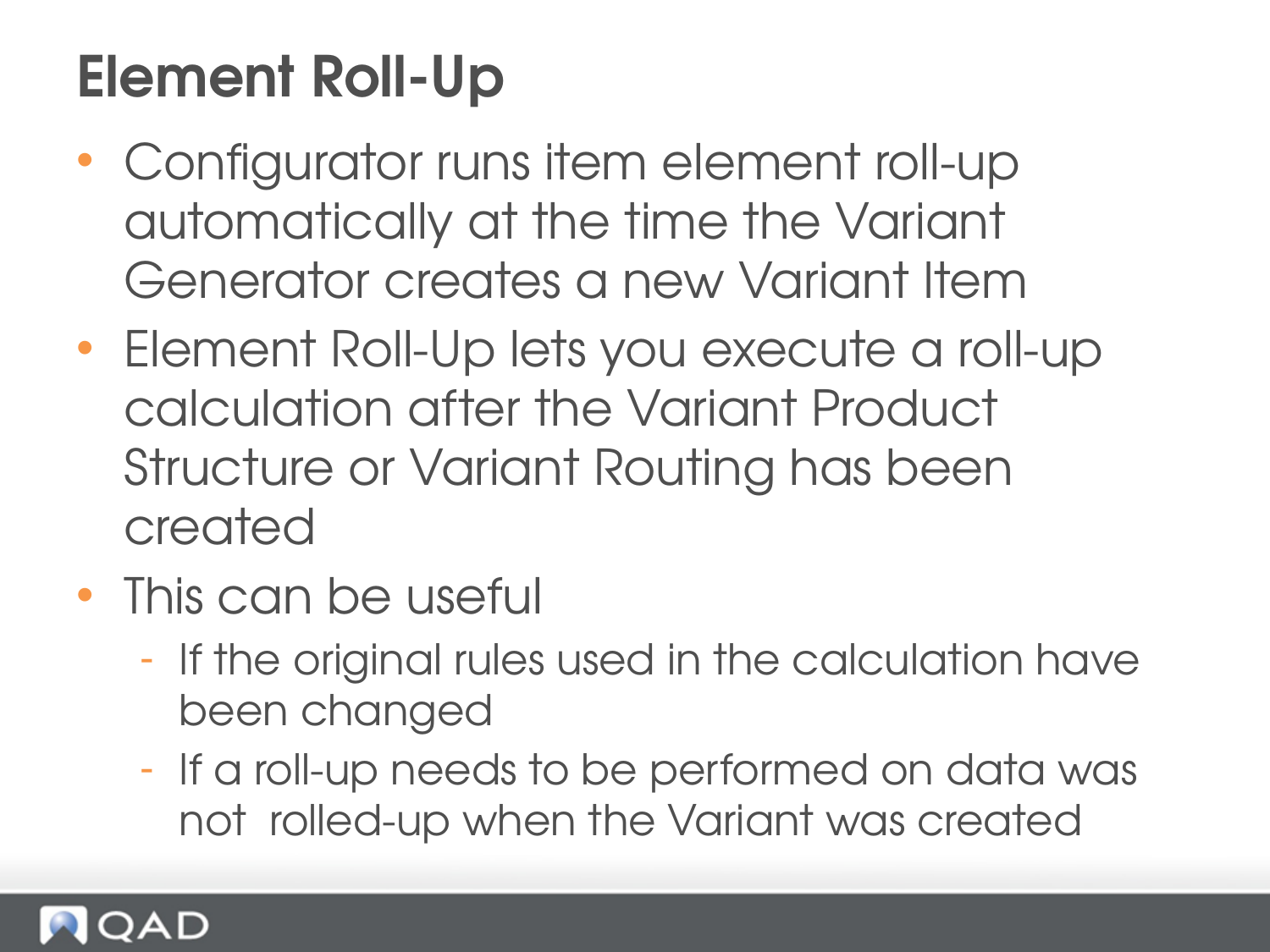

# Element Roll-Up
Configurator runs item element roll-up automatically at the time the Variant Generator creates a new Variant Item
Element Roll-Up lets you execute a roll-up calculation after the Variant Product Structure or Variant Routing has been created
This can be useful
If the original rules used in the calculation have been changed
If a roll-up needs to be performed on data was not  rolled-up when the Variant was created